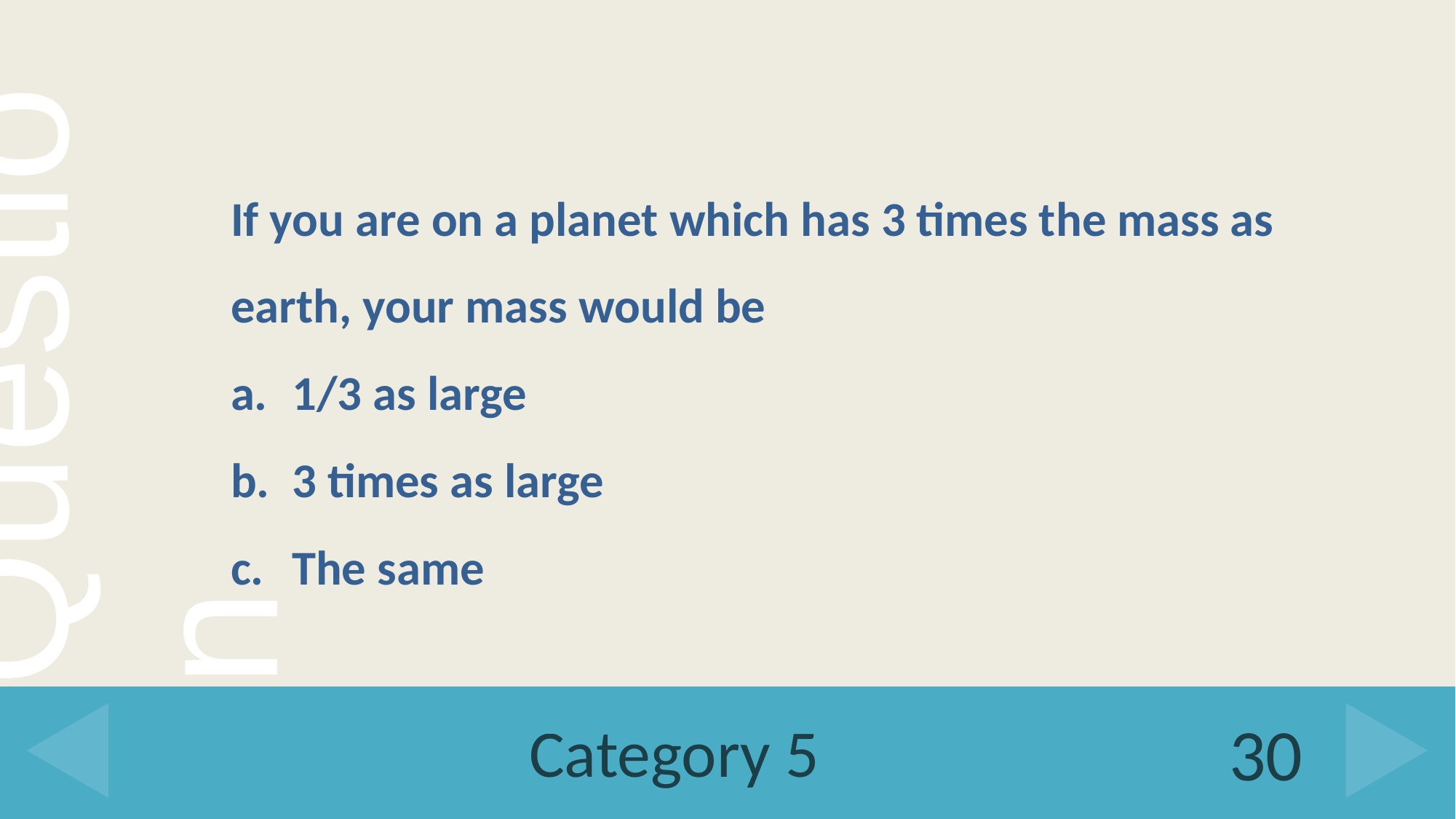

If you are on a planet which has 3 times the mass as earth, your mass would be
1/3 as large
3 times as large
The same
# Category 5
30